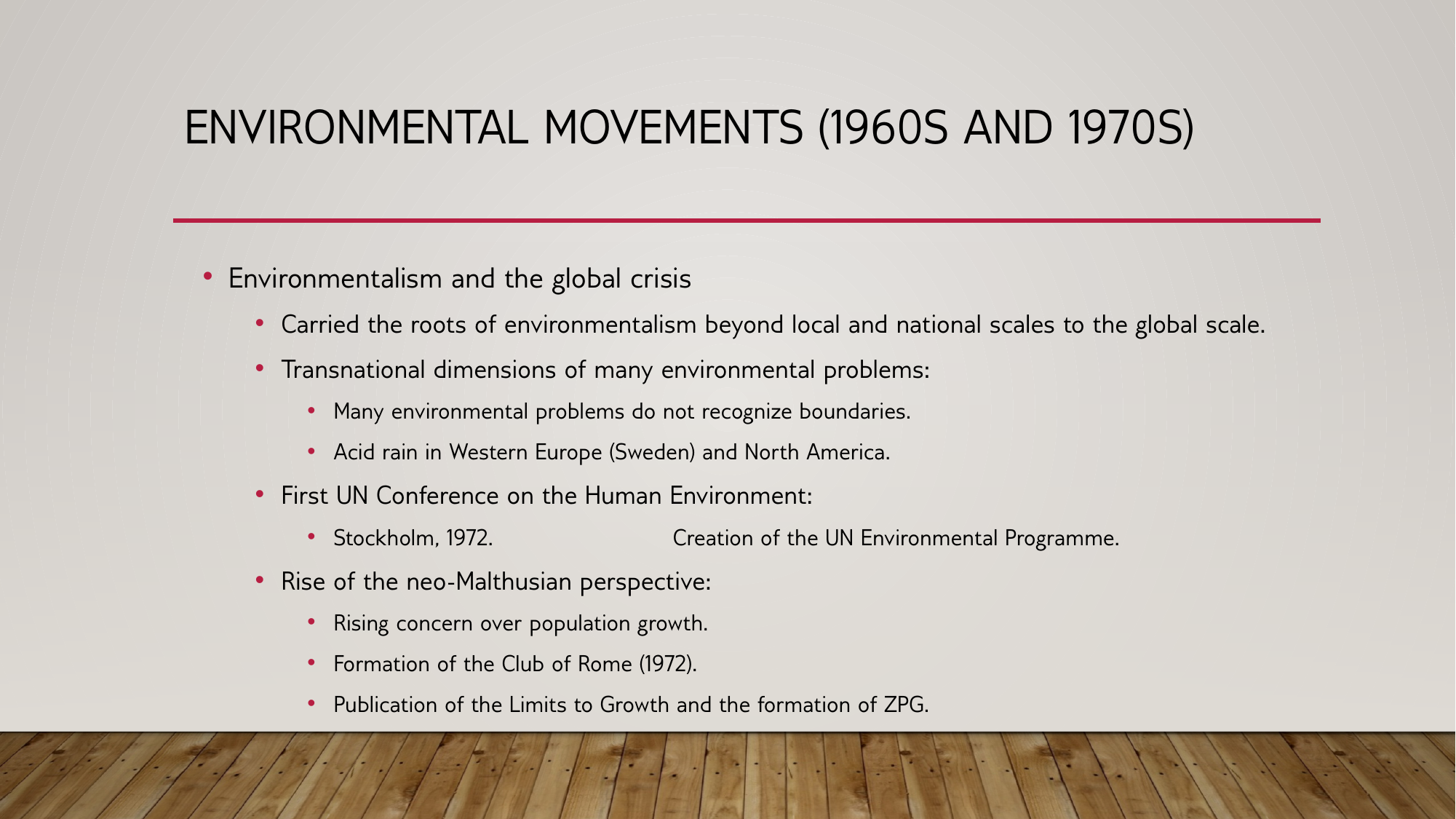

# Environmental Movements (1960s and 1970s)
Environmentalism and the global crisis
Carried the roots of environmentalism beyond local and national scales to the global scale.
Transnational dimensions of many environmental problems:
Many environmental problems do not recognize boundaries.
Acid rain in Western Europe (Sweden) and North America.
First UN Conference on the Human Environment:
Stockholm, 1972.                          Creation of the UN Environmental Programme.
Rise of the neo-Malthusian perspective:
Rising concern over population growth.
Formation of the Club of Rome (1972).
Publication of the Limits to Growth and the formation of ZPG.